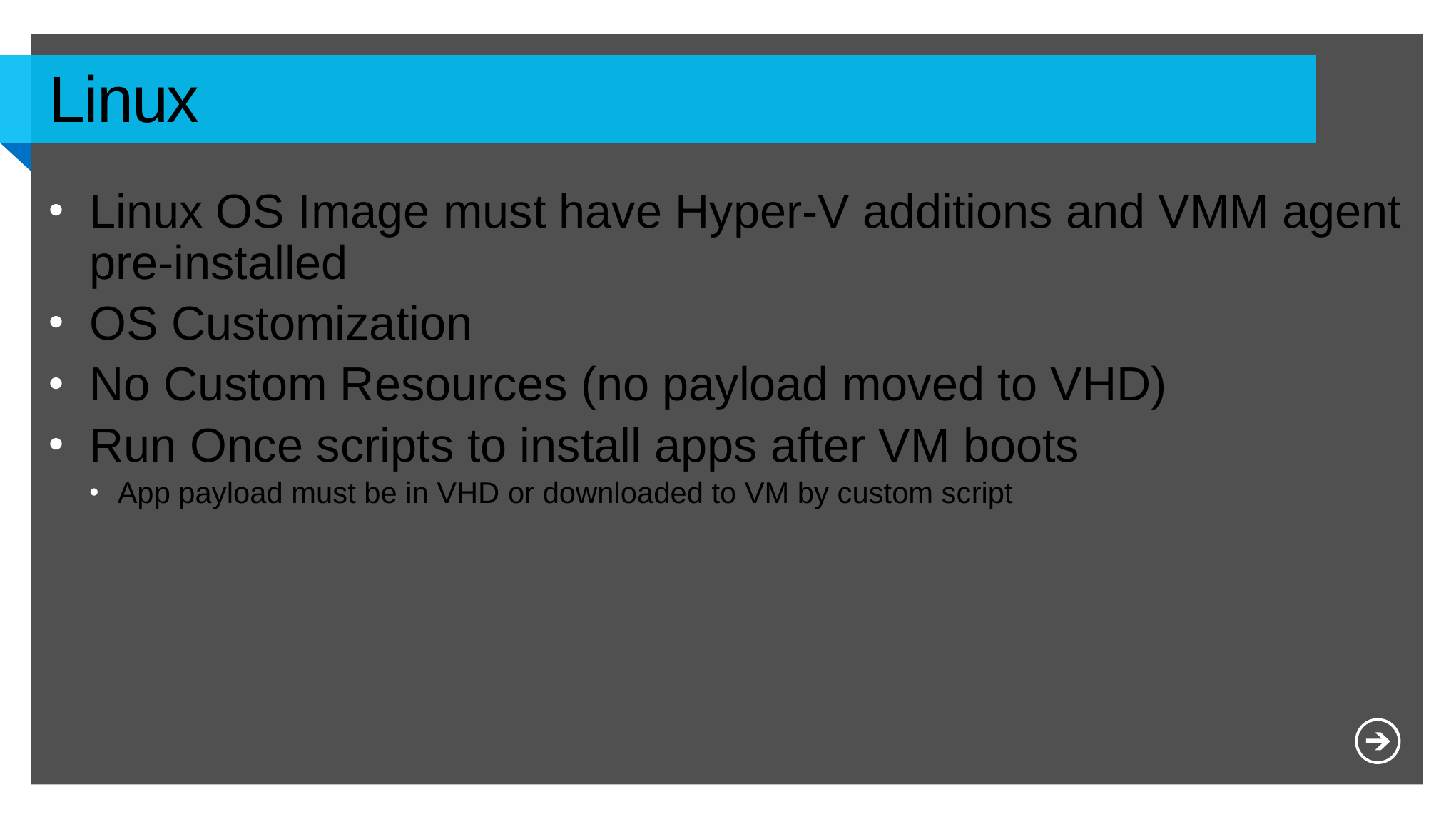

# Linux
Linux OS Image must have Hyper-V additions and VMM agent pre-installed
OS Customization
No Custom Resources (no payload moved to VHD)
Run Once scripts to install apps after VM boots
App payload must be in VHD or downloaded to VM by custom script